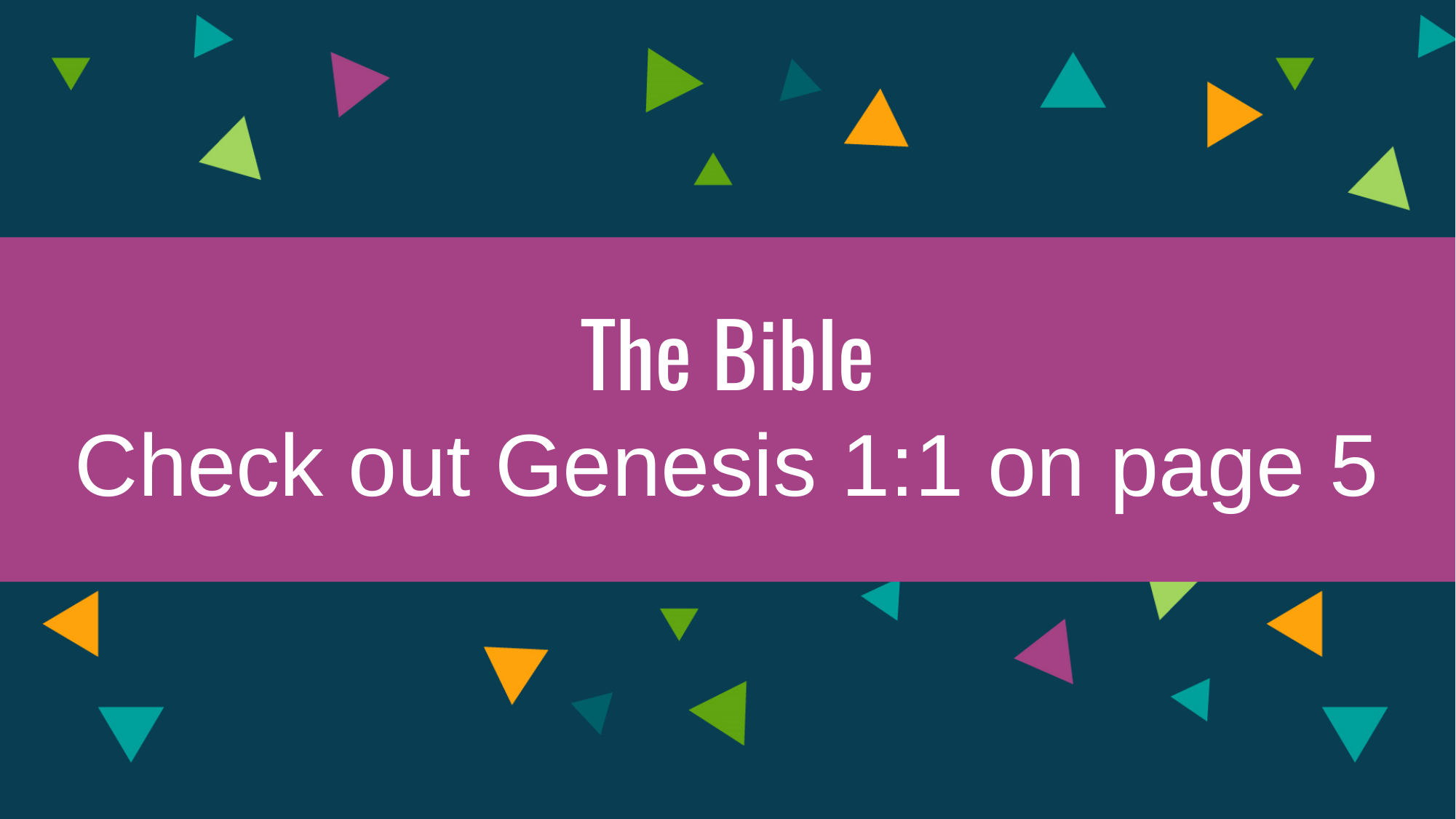

The Bible
Check out Genesis 1:1 on page 5